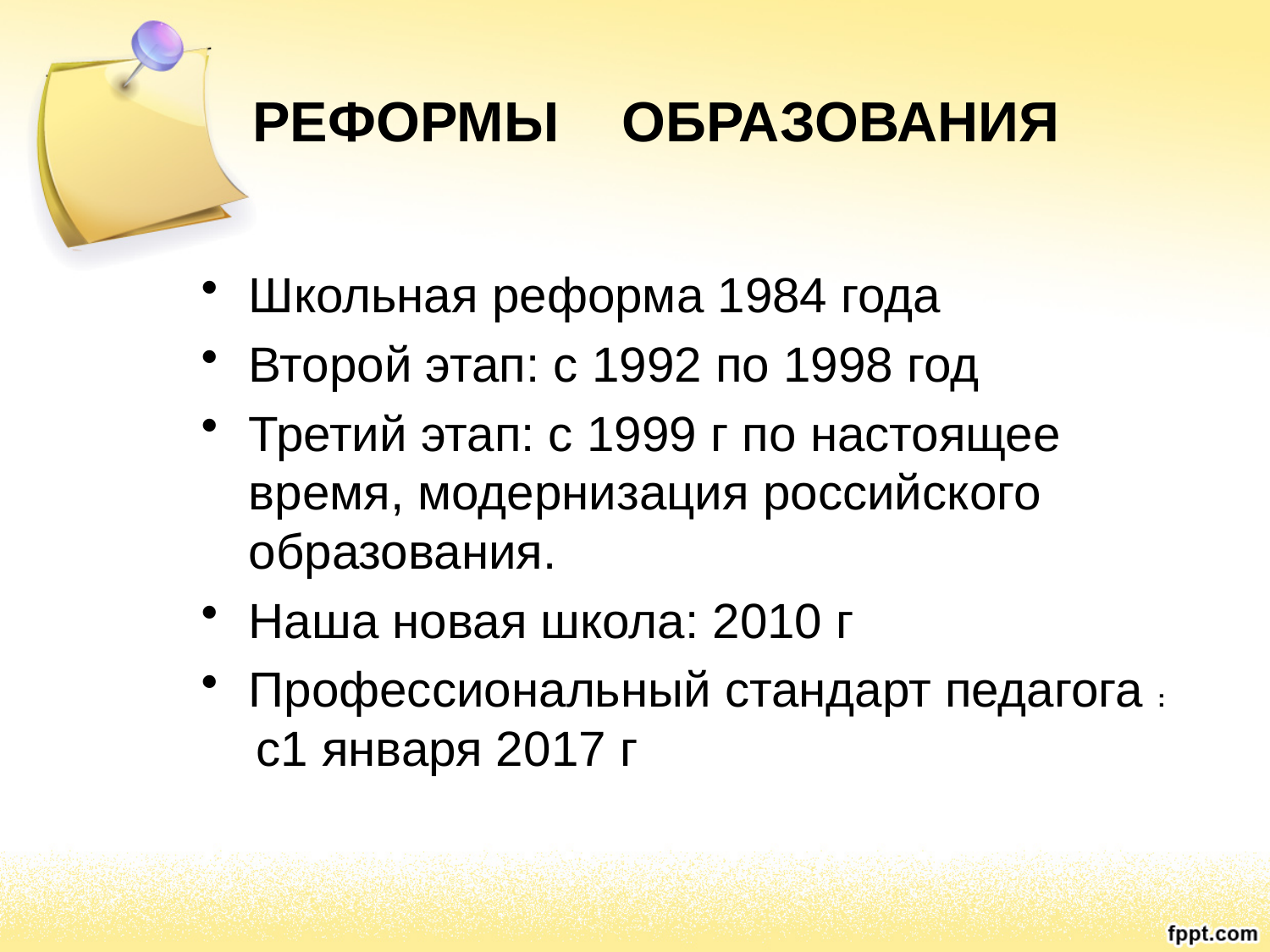

# РЕФОРМЫ    ОБРАЗОВАНИЯ

Школьная реформа 1984 года
Второй этап: с 1992 по 1998 год
Третий этап: с 1999 г по настоящее время, модернизация российского образования.
Наша новая школа: 2010 г
Профессиональный стандарт педагога :   с1 января 2017 г